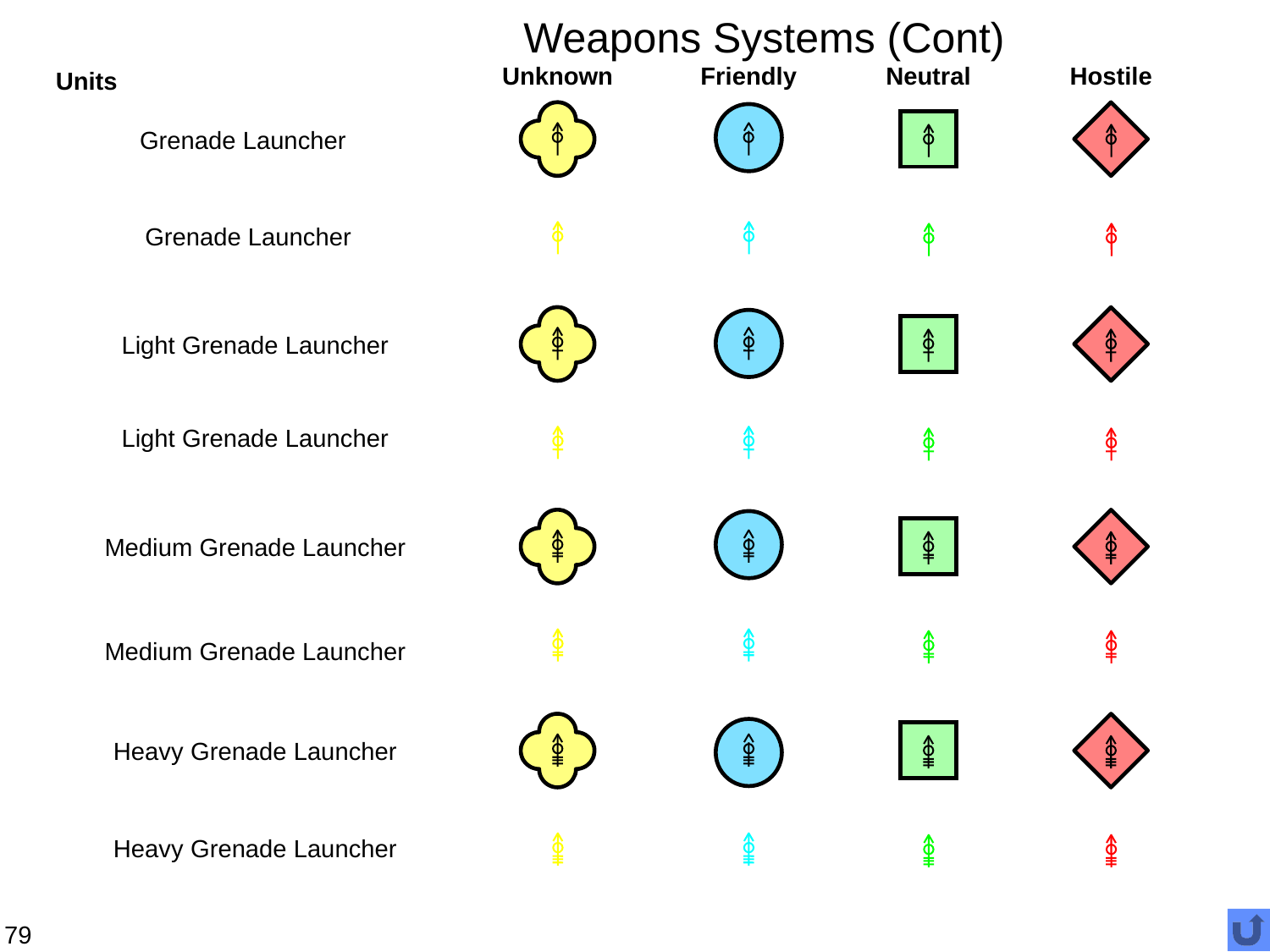

# Weapons Systems (Cont)
Unknown
Friendly
Neutral
Hostile
Units

Grenade Launcher
Grenade Launcher

Light Grenade Launcher
Light Grenade Launcher

Medium Grenade Launcher

Medium Grenade Launcher

Heavy Grenade Launcher
Heavy Grenade Launcher

79